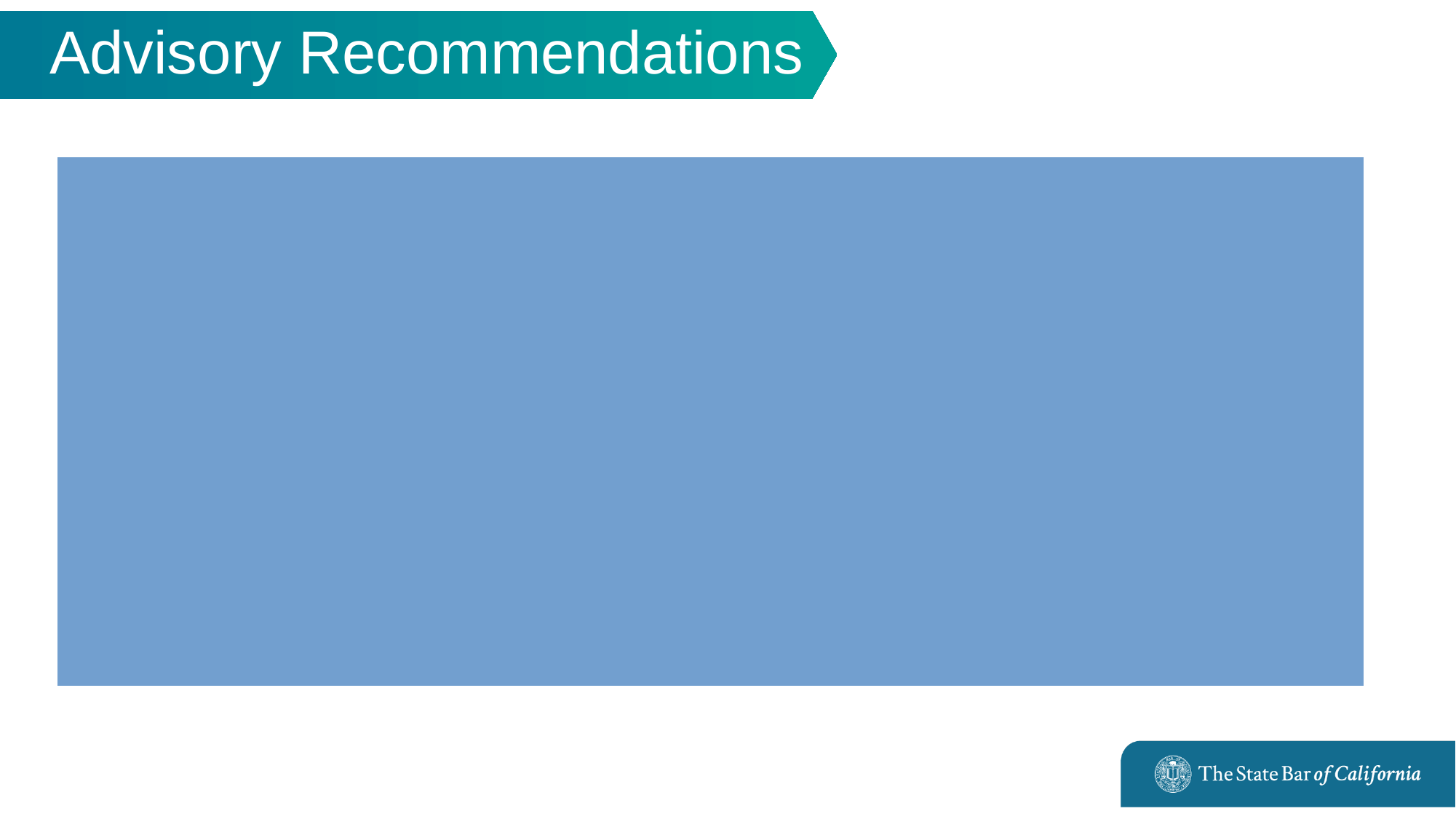

# Advisory Recommendations
Be aware of the relationship between alcohol consumption and increased cancer risk when considering whether or how much to drink
Update warning labels on alcohol-containing beverages to reflect cancer risks
Reassess recommended limits for alcohol consumption in light of new evidence
Educate the public and healthcare providers about alcohol as a modifiable cancer risk factor
Empower patients to make informed decisions about drinking based on individualized risk